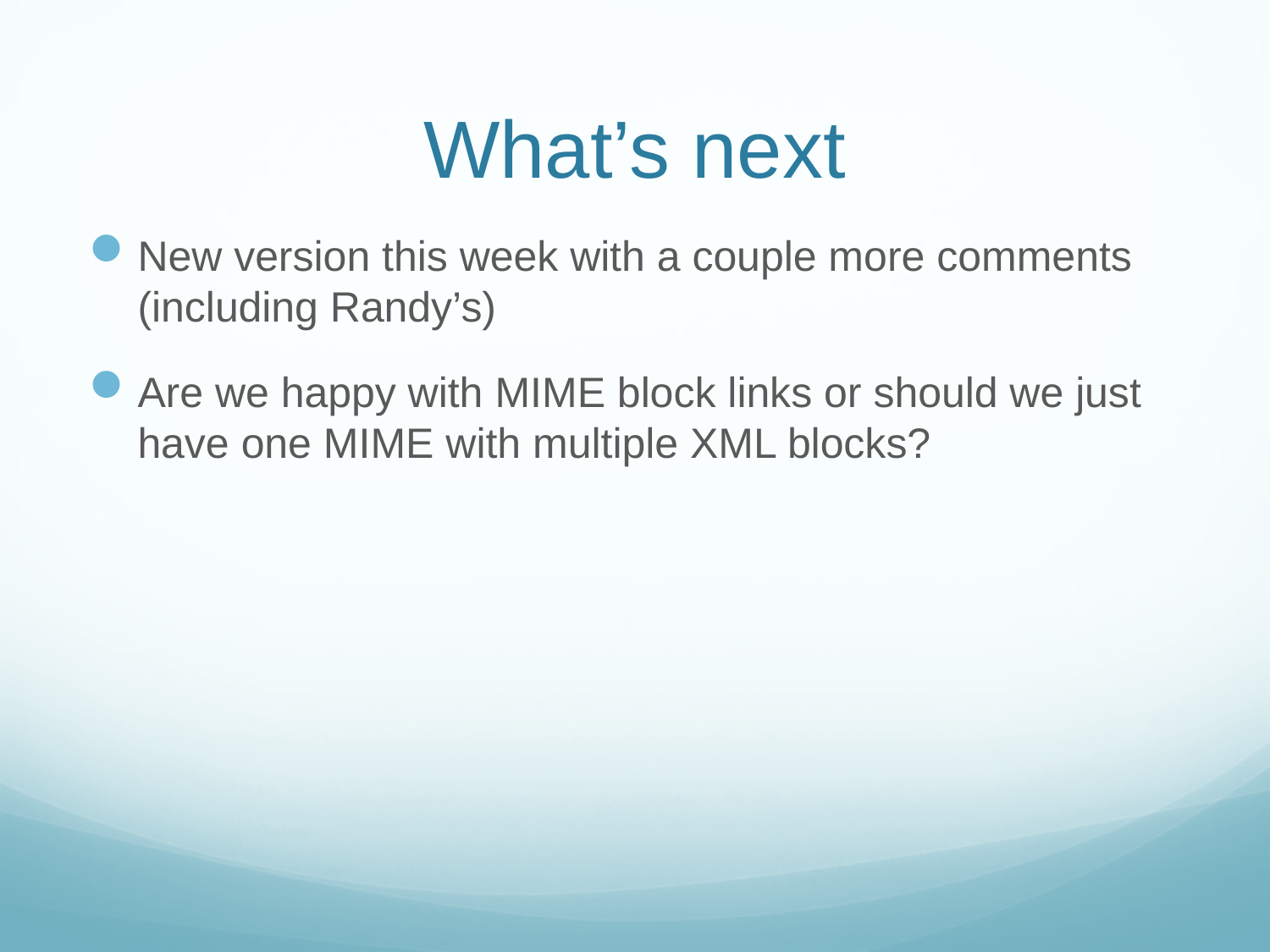

# What’s next
New version this week with a couple more comments (including Randy’s)
Are we happy with MIME block links or should we just have one MIME with multiple XML blocks?